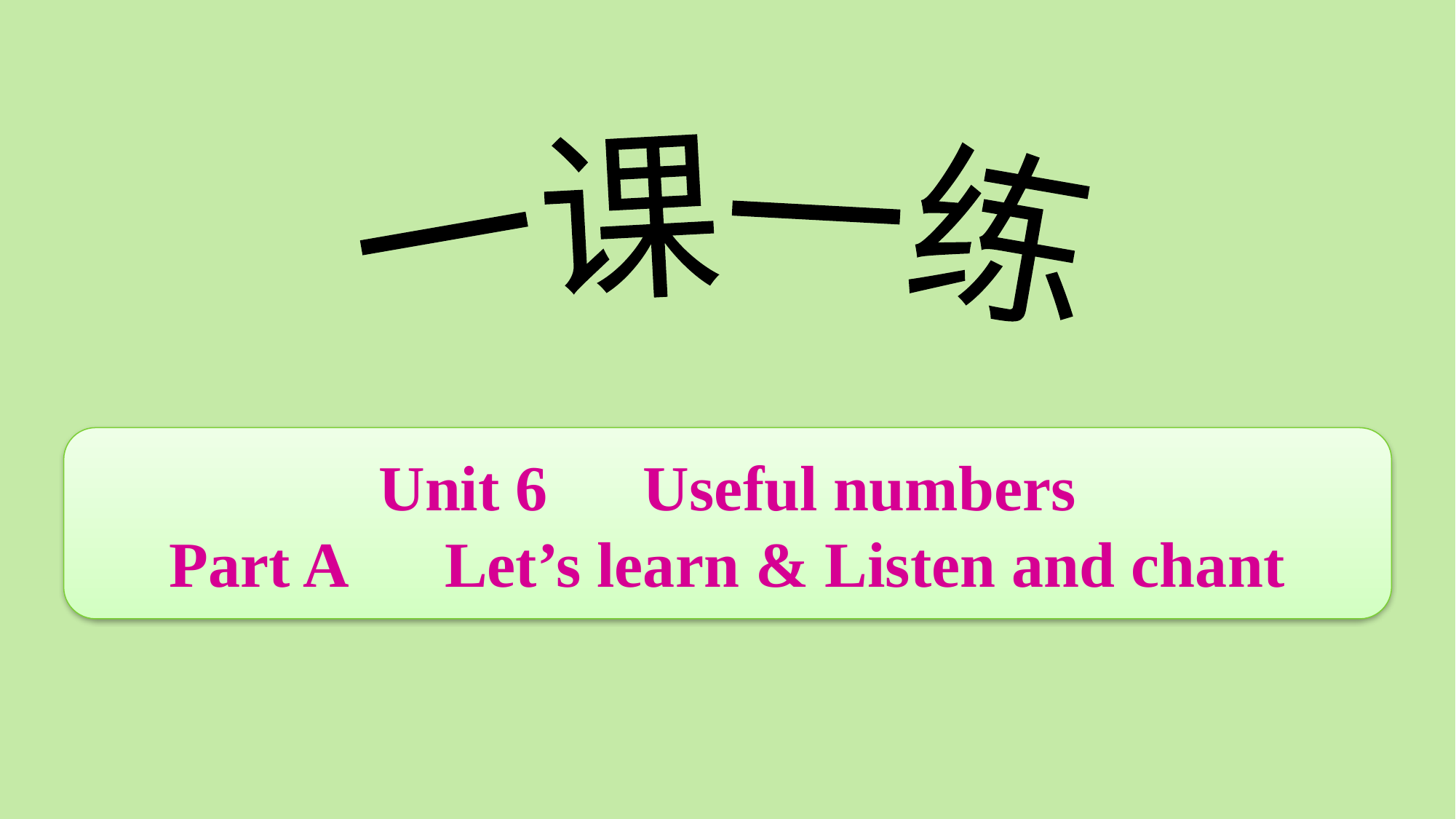

Unit 6　Useful numbers
Part A　Let’s learn & Listen and chant